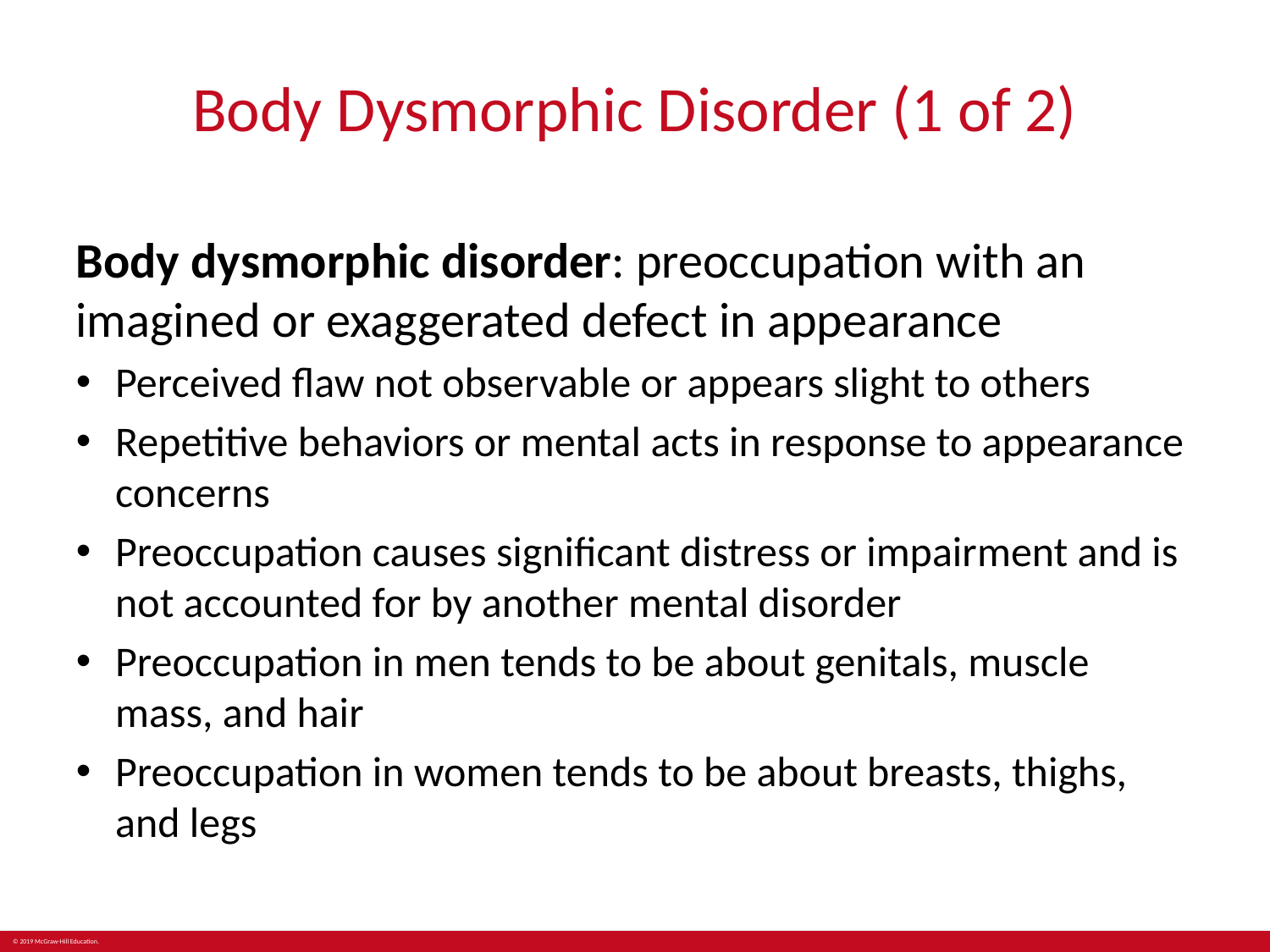

# Body Dysmorphic Disorder (1 of 2)
Body dysmorphic disorder: preoccupation with an imagined or exaggerated defect in appearance
Perceived flaw not observable or appears slight to others
Repetitive behaviors or mental acts in response to appearance concerns
Preoccupation causes significant distress or impairment and is not accounted for by another mental disorder
Preoccupation in men tends to be about genitals, muscle mass, and hair
Preoccupation in women tends to be about breasts, thighs, and legs